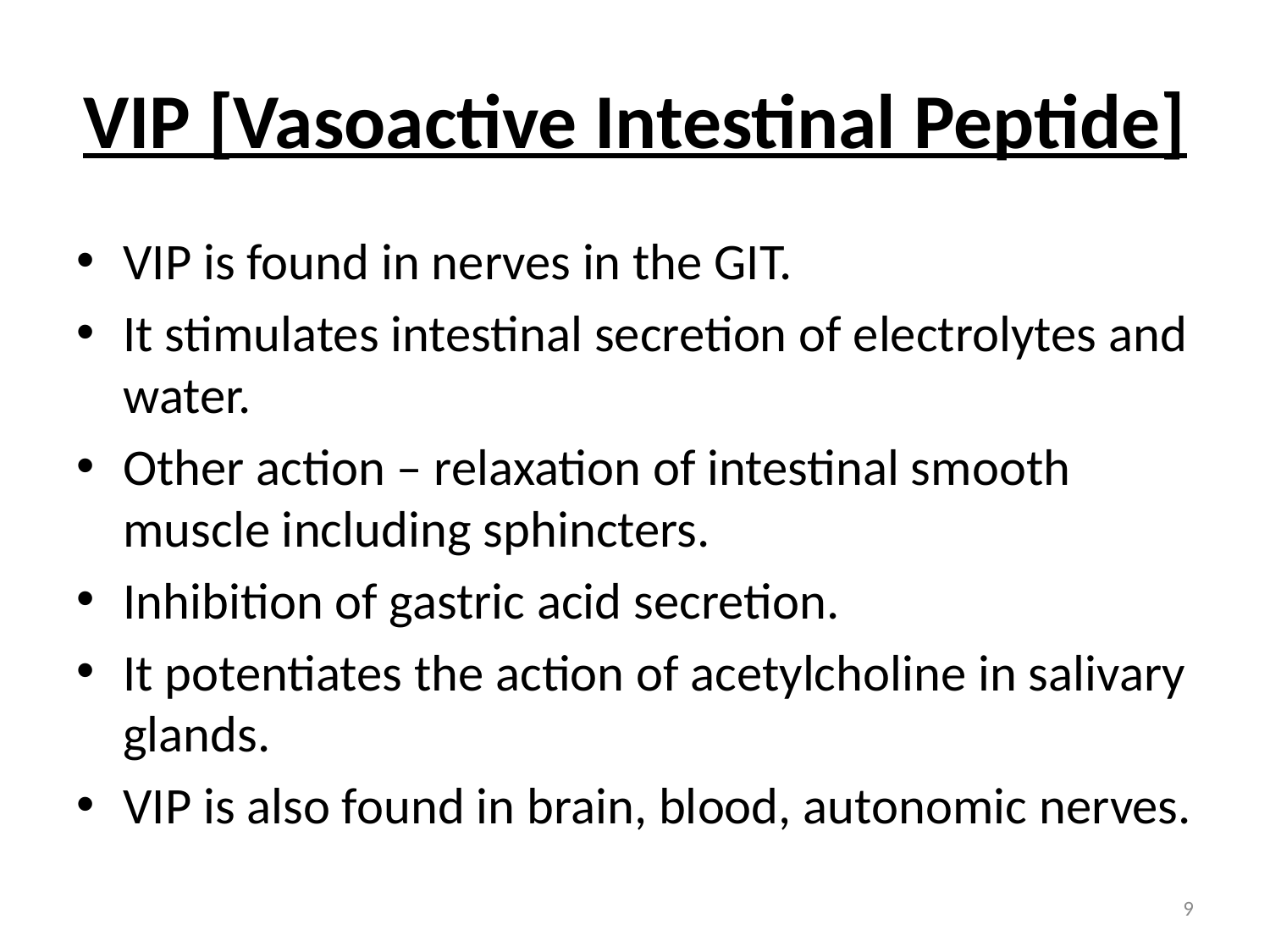

# VIP [Vasoactive Intestinal Peptide]
VIP is found in nerves in the GIT.
It stimulates intestinal secretion of electrolytes and water.
Other action – relaxation of intestinal smooth muscle including sphincters.
Inhibition of gastric acid secretion.
It potentiates the action of acetylcholine in salivary glands.
VIP is also found in brain, blood, autonomic nerves.
9